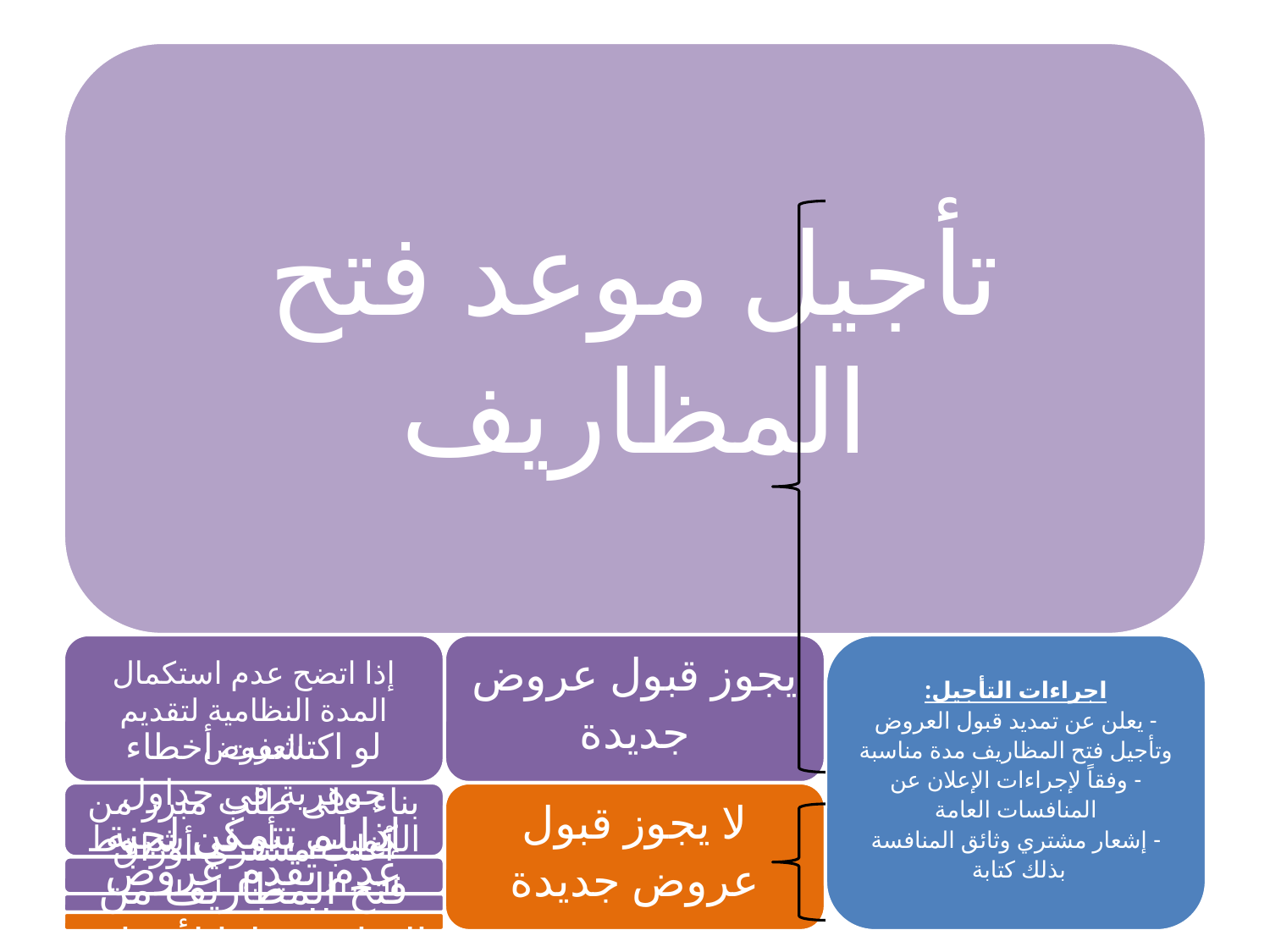

#
إذا اتضح عدم استكمال المدة النظامية لتقديم العروض
يجوز قبول عروض جديدة
تأجيل موعد فتح المظاريف
اجراءات التأجيل:
- يعلن عن تمديد قبول العروض وتأجيل فتح المظاريف مدة مناسبة
- إشعار مشتري وثائق المنافسة بذلك كتابة

23